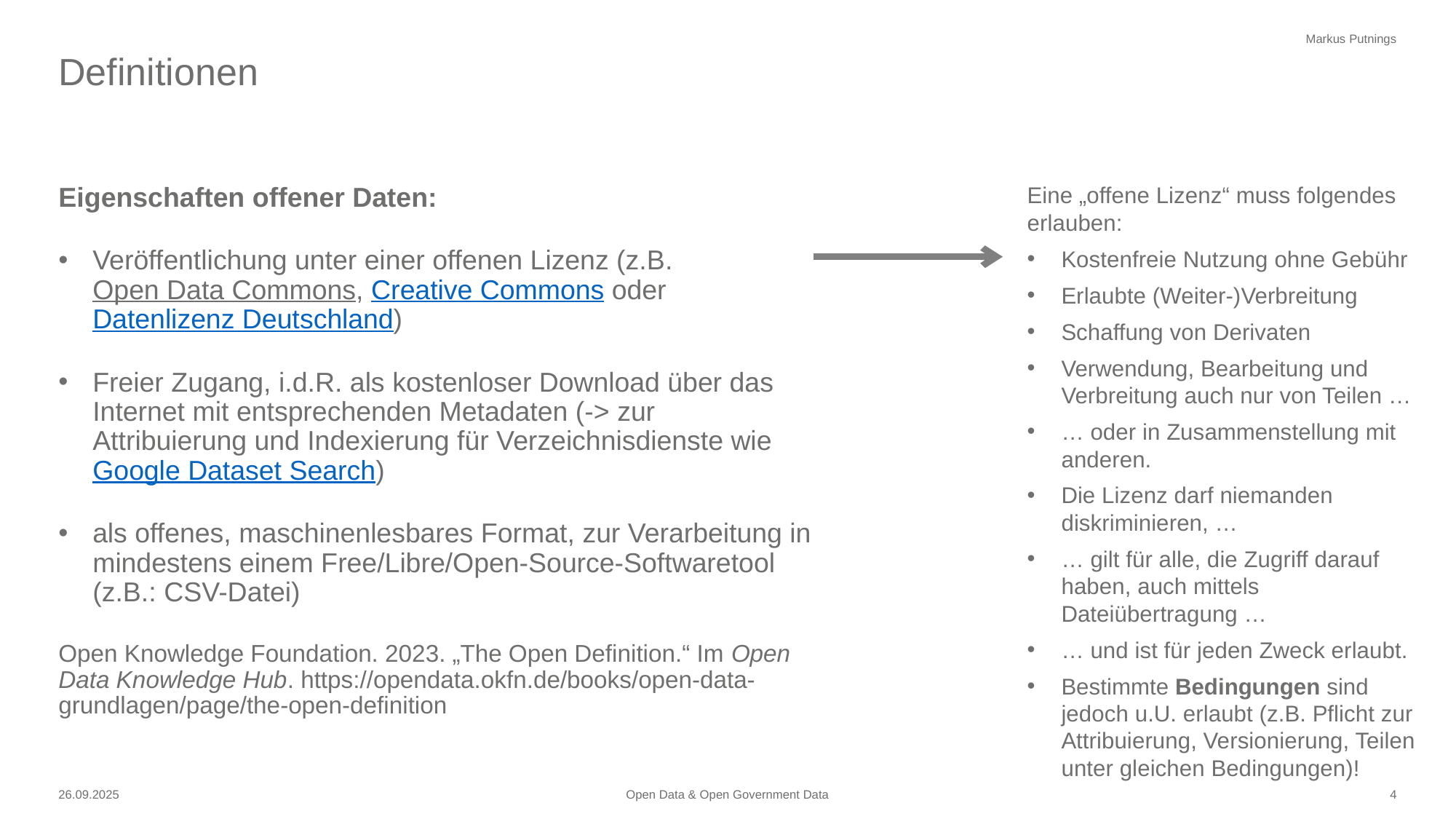

Markus Putnings
Definitionen
Eine „offene Lizenz“ muss folgendes erlauben:
Kostenfreie Nutzung ohne Gebühr
Erlaubte (Weiter-)Verbreitung
Schaffung von Derivaten
Verwendung, Bearbeitung und Verbreitung auch nur von Teilen …
… oder in Zusammenstellung mit anderen.
Die Lizenz darf niemanden diskriminieren, …
… gilt für alle, die Zugriff darauf haben, auch mittels Dateiübertragung …
… und ist für jeden Zweck erlaubt.
Bestimmte Bedingungen sind jedoch u.U. erlaubt (z.B. Pflicht zur Attribuierung, Versionierung, Teilen unter gleichen Bedingungen)!
Eigenschaften offener Daten:
Veröffentlichung unter einer offenen Lizenz (z.B. Open Data Commons, Creative Commons oder Datenlizenz Deutschland)
Freier Zugang, i.d.R. als kostenloser Download über das Internet mit entsprechenden Metadaten (-> zur Attribuierung und Indexierung für Verzeichnisdienste wie Google Dataset Search)
als offenes, maschinenlesbares Format, zur Verarbeitung in mindestens einem Free/Libre/Open-Source-Softwaretool (z.B.: CSV-Datei)
Open Knowledge Foundation. 2023. „The Open Definition.“ Im Open Data Knowledge Hub. https://opendata.okfn.de/books/open-data-grundlagen/page/the-open-definition
26.09.2025
Open Data & Open Government Data

4